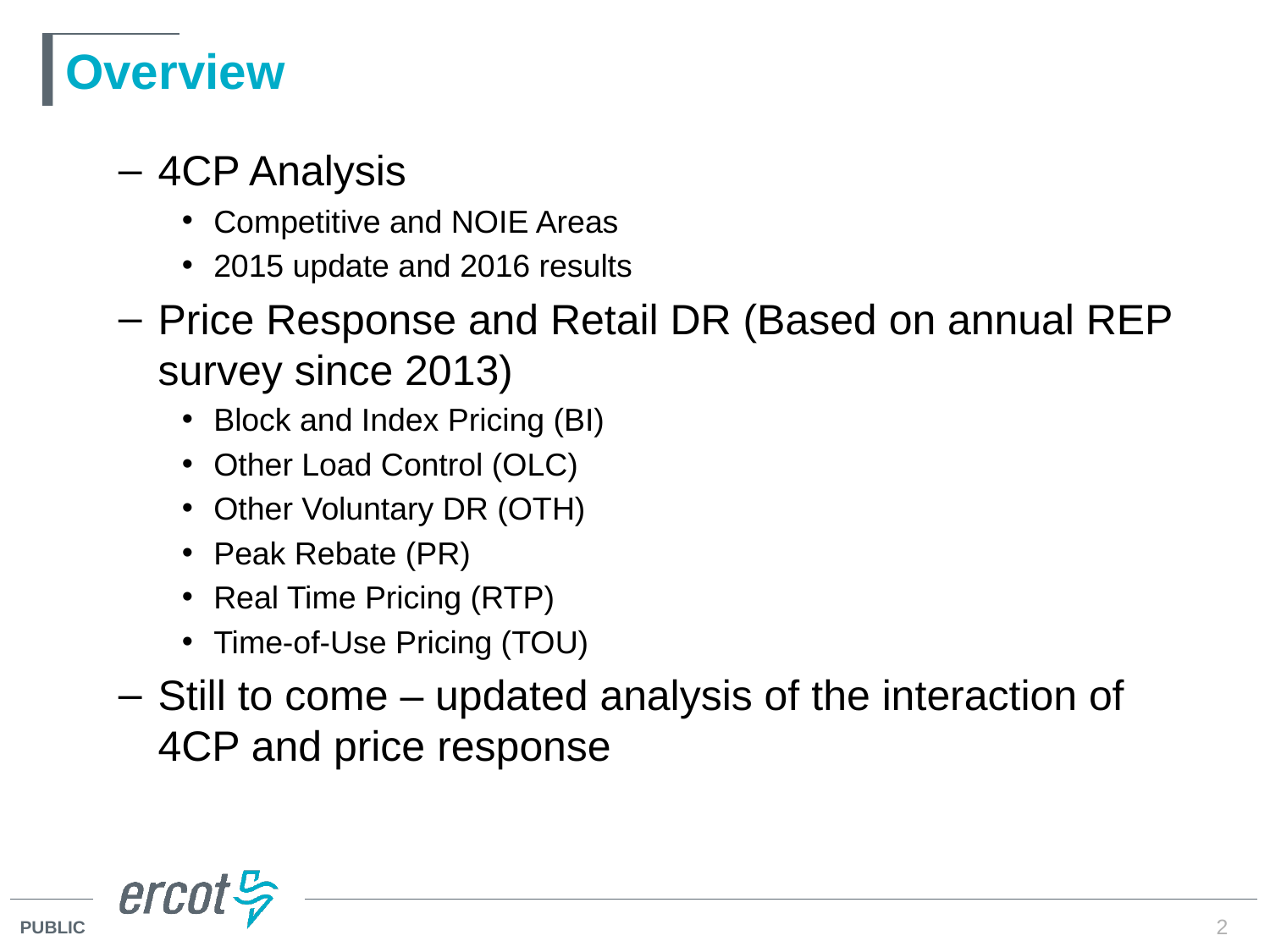

# Overview
4CP Analysis
Competitive and NOIE Areas
2015 update and 2016 results
Price Response and Retail DR (Based on annual REP survey since 2013)
Block and Index Pricing (BI)
Other Load Control (OLC)
Other Voluntary DR (OTH)
Peak Rebate (PR)
Real Time Pricing (RTP)
Time-of-Use Pricing (TOU)
Still to come – updated analysis of the interaction of 4CP and price response

2